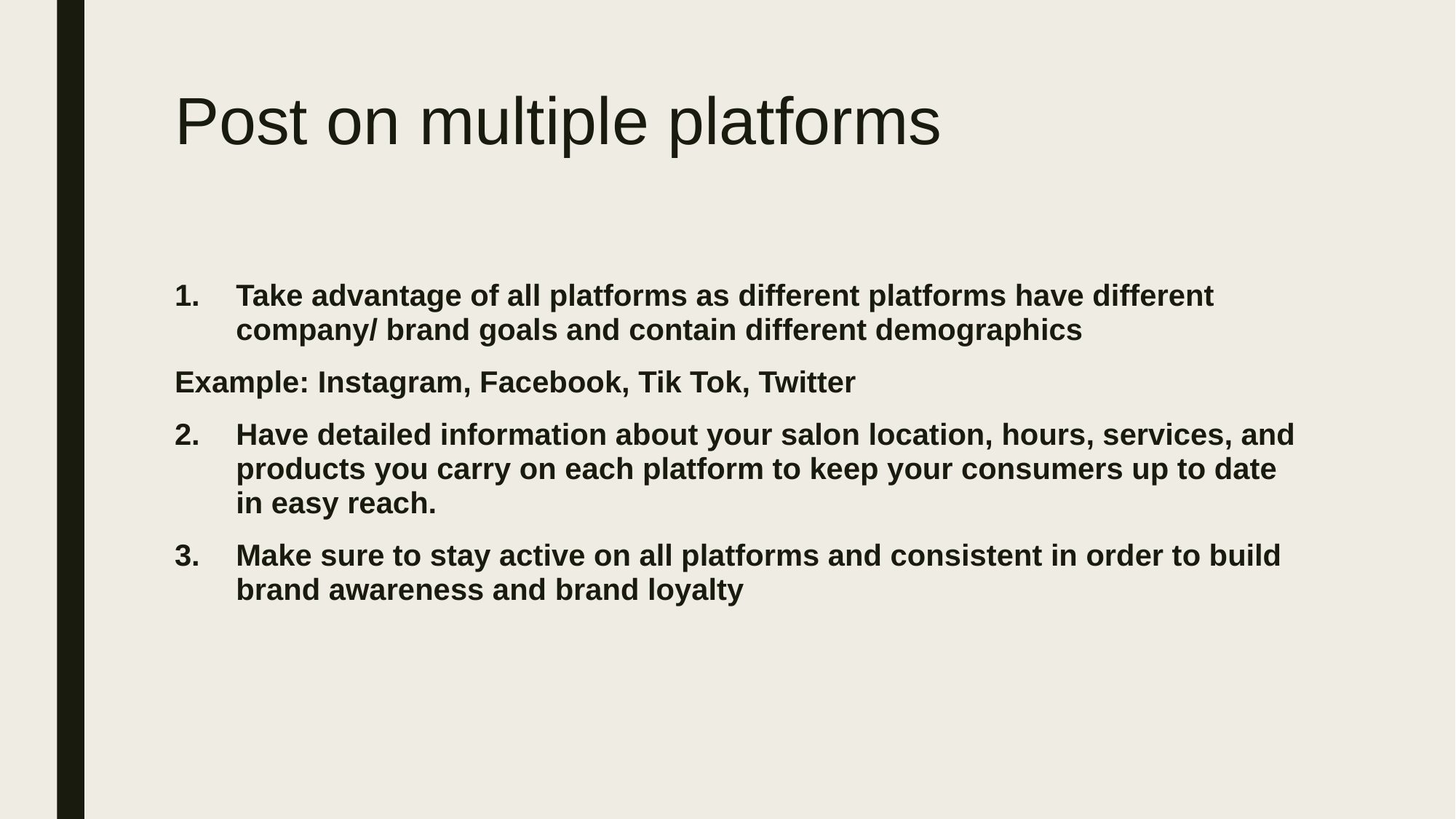

# Post on multiple platforms
Take advantage of all platforms as different platforms have different company/ brand goals and contain different demographics
Example: Instagram, Facebook, Tik Tok, Twitter
Have detailed information about your salon location, hours, services, and products you carry on each platform to keep your consumers up to date in easy reach.
Make sure to stay active on all platforms and consistent in order to build brand awareness and brand loyalty